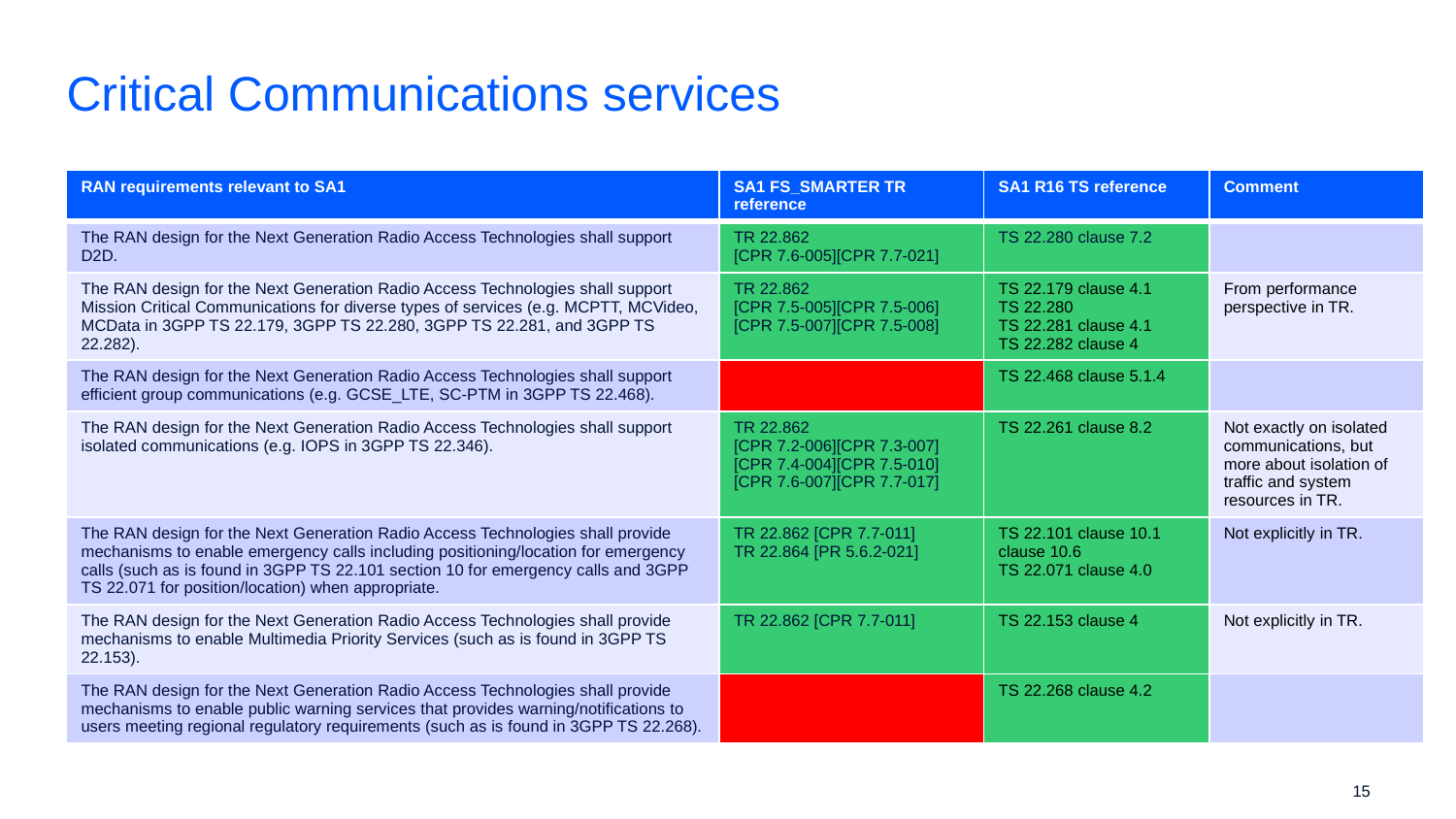

Critical Communications services

| RAN requirements relevant to SA1 | SA1 FS\_SMARTER TR reference | SA1 R16 TS reference | Comment |
| --- | --- | --- | --- |
| The RAN design for the Next Generation Radio Access Technologies shall support D2D. | TR 22.862 [CPR 7.6-005][CPR 7.7-021] | TS 22.280 clause 7.2 |  |
| The RAN design for the Next Generation Radio Access Technologies shall support Mission Critical Communications for diverse types of services (e.g. MCPTT, MCVideo, MCData in 3GPP TS 22.179, 3GPP TS 22.280, 3GPP TS 22.281, and 3GPP TS 22.282). | TR 22.862 [CPR 7.5-005][CPR 7.5-006] [CPR 7.5-007][CPR 7.5-008] | TS 22.179 clause 4.1 TS 22.280 TS 22.281 clause 4.1 TS 22.282 clause 4 | From performance perspective in TR. |
| The RAN design for the Next Generation Radio Access Technologies shall support efficient group communications (e.g. GCSE\_LTE, SC-PTM in 3GPP TS 22.468). |  | TS 22.468 clause 5.1.4 |  |
| The RAN design for the Next Generation Radio Access Technologies shall support isolated communications (e.g. IOPS in 3GPP TS 22.346). | TR 22.862 [CPR 7.2-006][CPR 7.3-007] [CPR 7.4-004][CPR 7.5-010] [CPR 7.6-007][CPR 7.7-017] | TS 22.261 clause 8.2 | Not exactly on isolated communications, but more about isolation of traffic and system resources in TR. |
| The RAN design for the Next Generation Radio Access Technologies shall provide mechanisms to enable emergency calls including positioning/location for emergency calls (such as is found in 3GPP TS 22.101 section 10 for emergency calls and 3GPP TS 22.071 for position/location) when appropriate. | TR 22.862 [CPR 7.7-011] TR 22.864 [PR 5.6.2-021] | TS 22.101 clause 10.1 clause 10.6 TS 22.071 clause 4.0 | Not explicitly in TR. |
| The RAN design for the Next Generation Radio Access Technologies shall provide mechanisms to enable Multimedia Priority Services (such as is found in 3GPP TS 22.153). | TR 22.862 [CPR 7.7-011] | TS 22.153 clause 4 | Not explicitly in TR. |
| The RAN design for the Next Generation Radio Access Technologies shall provide mechanisms to enable public warning services that provides warning/notifications to users meeting regional regulatory requirements (such as is found in 3GPP TS 22.268). |  | TS 22.268 clause 4.2 |  |